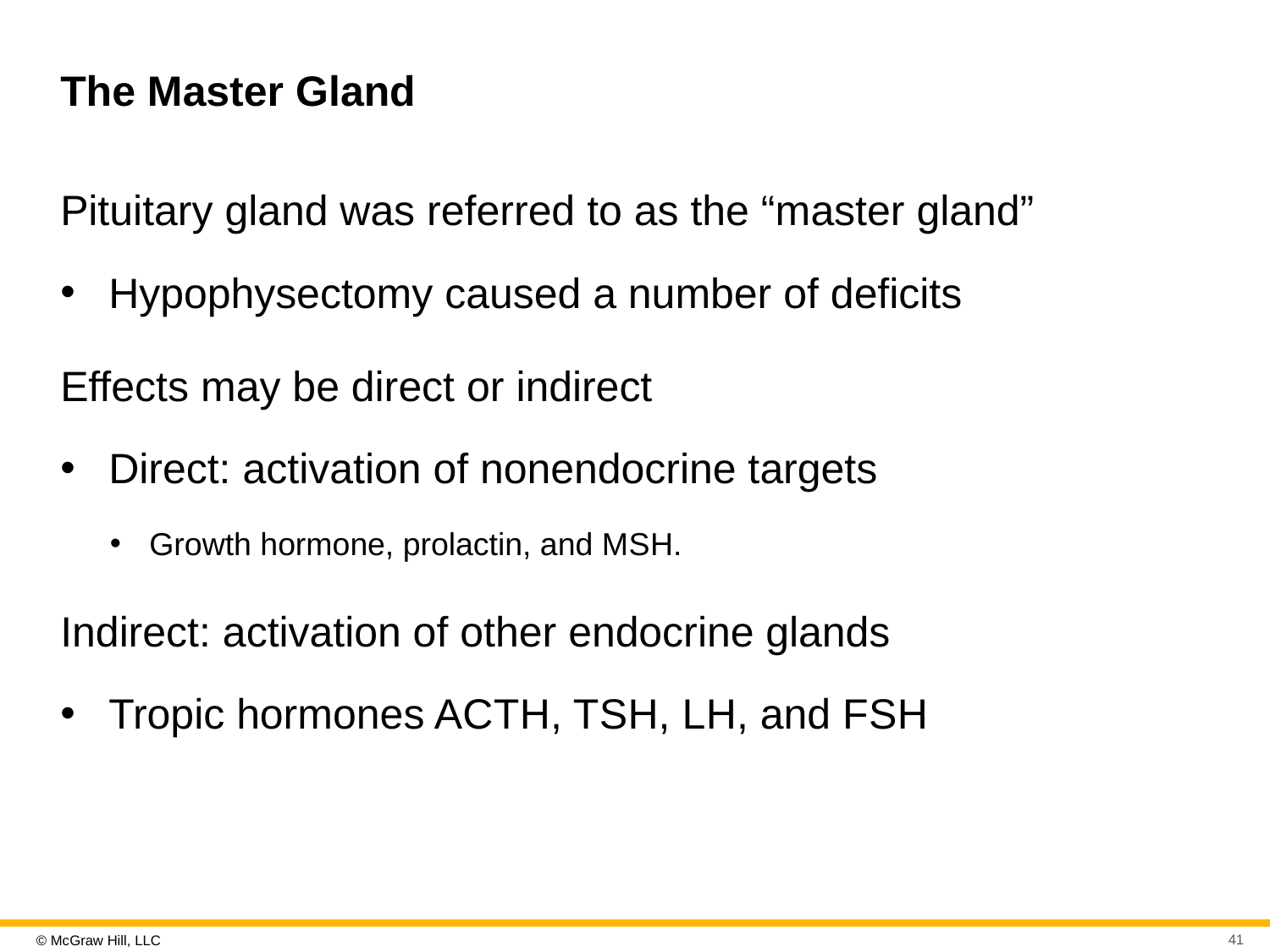

# The Master Gland
Pituitary gland was referred to as the “master gland”
Hypophysectomy caused a number of deficits
Effects may be direct or indirect
Direct: activation of nonendocrine targets
Growth hormone, prolactin, and M S H.
Indirect: activation of other endocrine glands
Tropic hormones A C T H, T S H, L H, and F S H
41